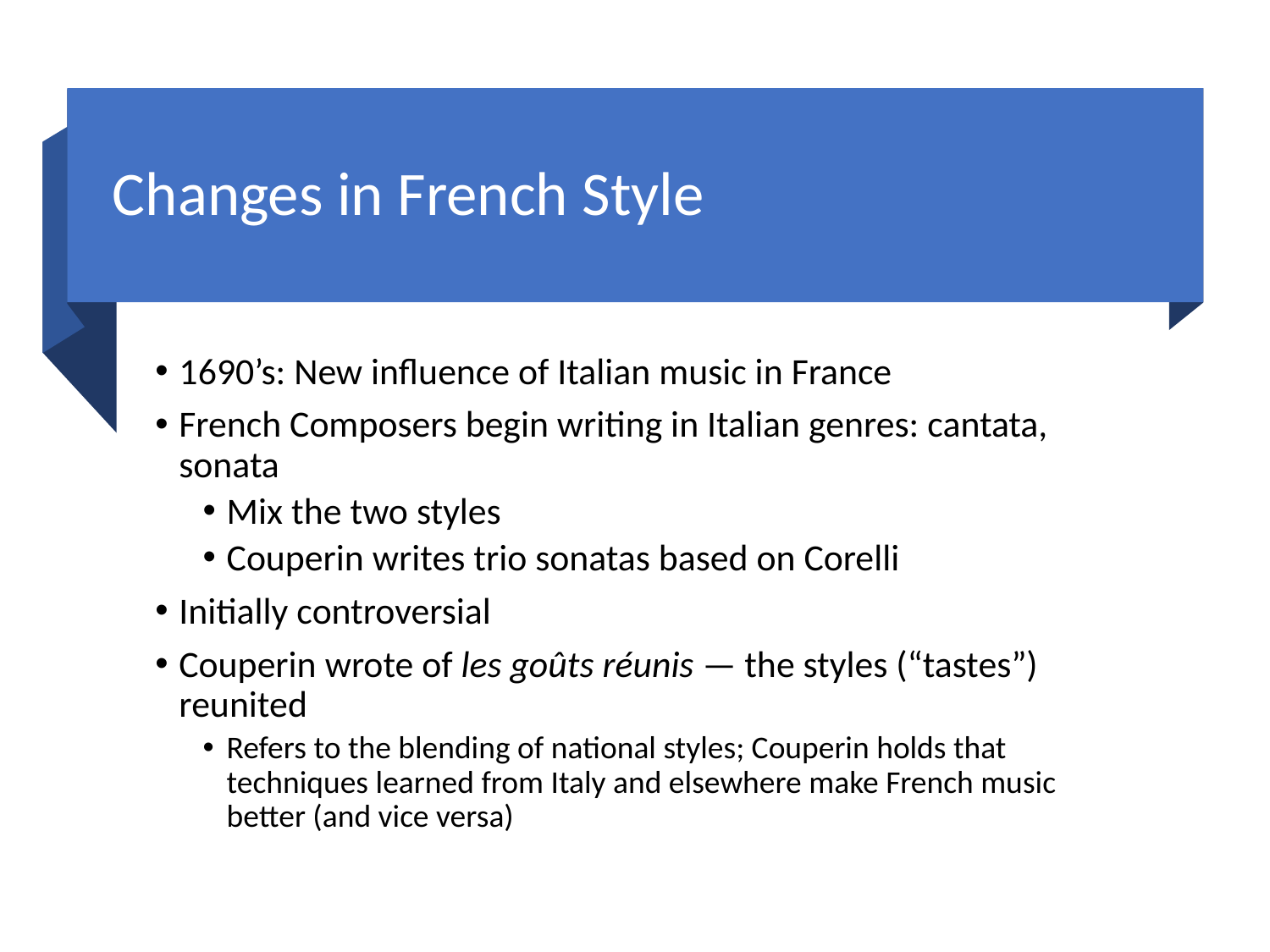

# Changes in French Style

1690’s: New influence of Italian music in France
French Composers begin writing in Italian genres: cantata, sonata
Mix the two styles
Couperin writes trio sonatas based on Corelli
Initially controversial
Couperin wrote of les goûts réunis — the styles (“tastes”) reunited
Refers to the blending of national styles; Couperin holds that techniques learned from Italy and elsewhere make French music better (and vice versa)